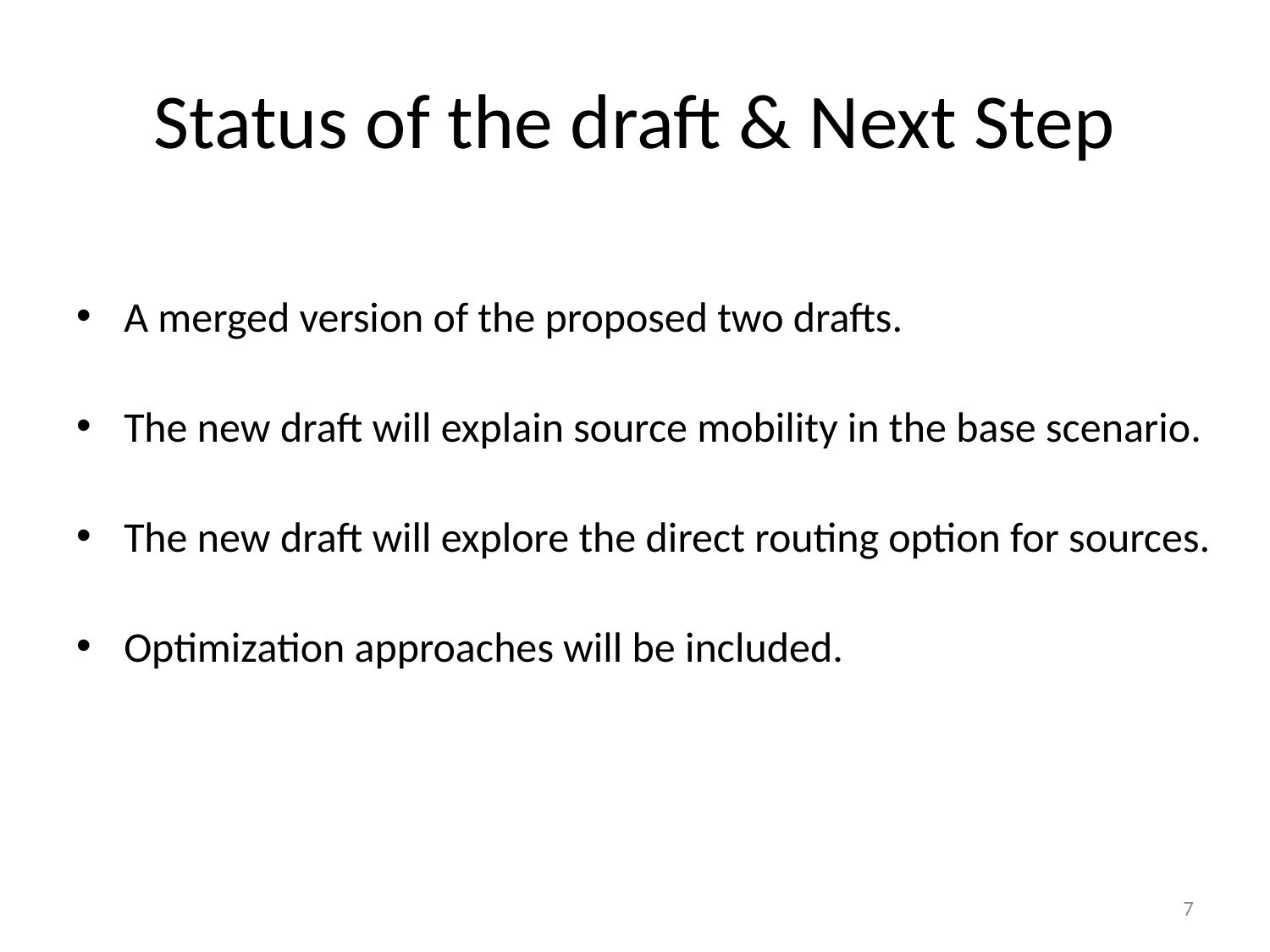

# Status of the draft & Next Step
A merged version of the proposed two drafts.
The new draft will explain source mobility in the base scenario.
The new draft will explore the direct routing option for sources.
Optimization approaches will be included.

7